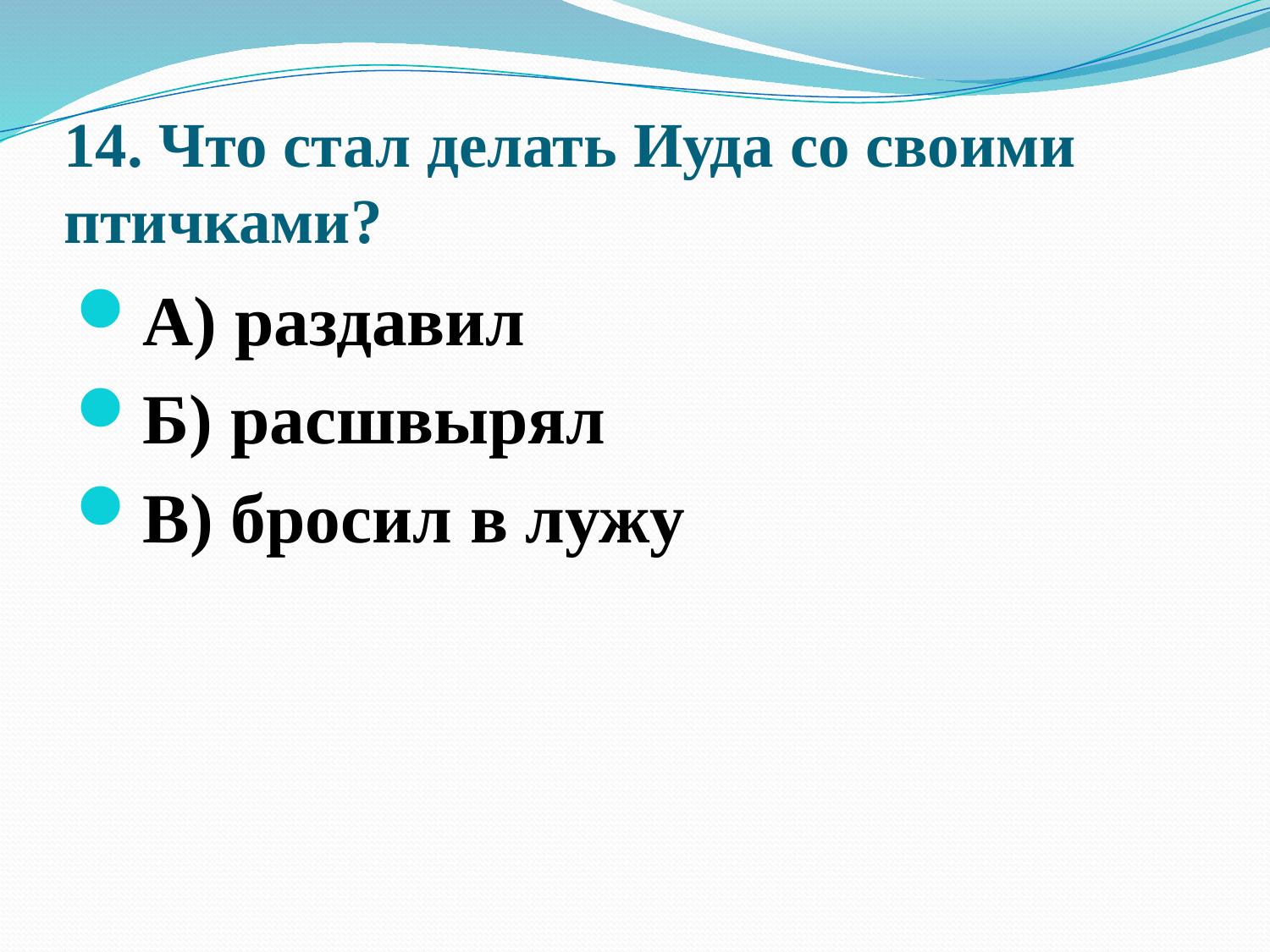

# 14. Что стал делать Иуда со своими птичками?
А) раздавил
Б) расшвырял
В) бросил в лужу